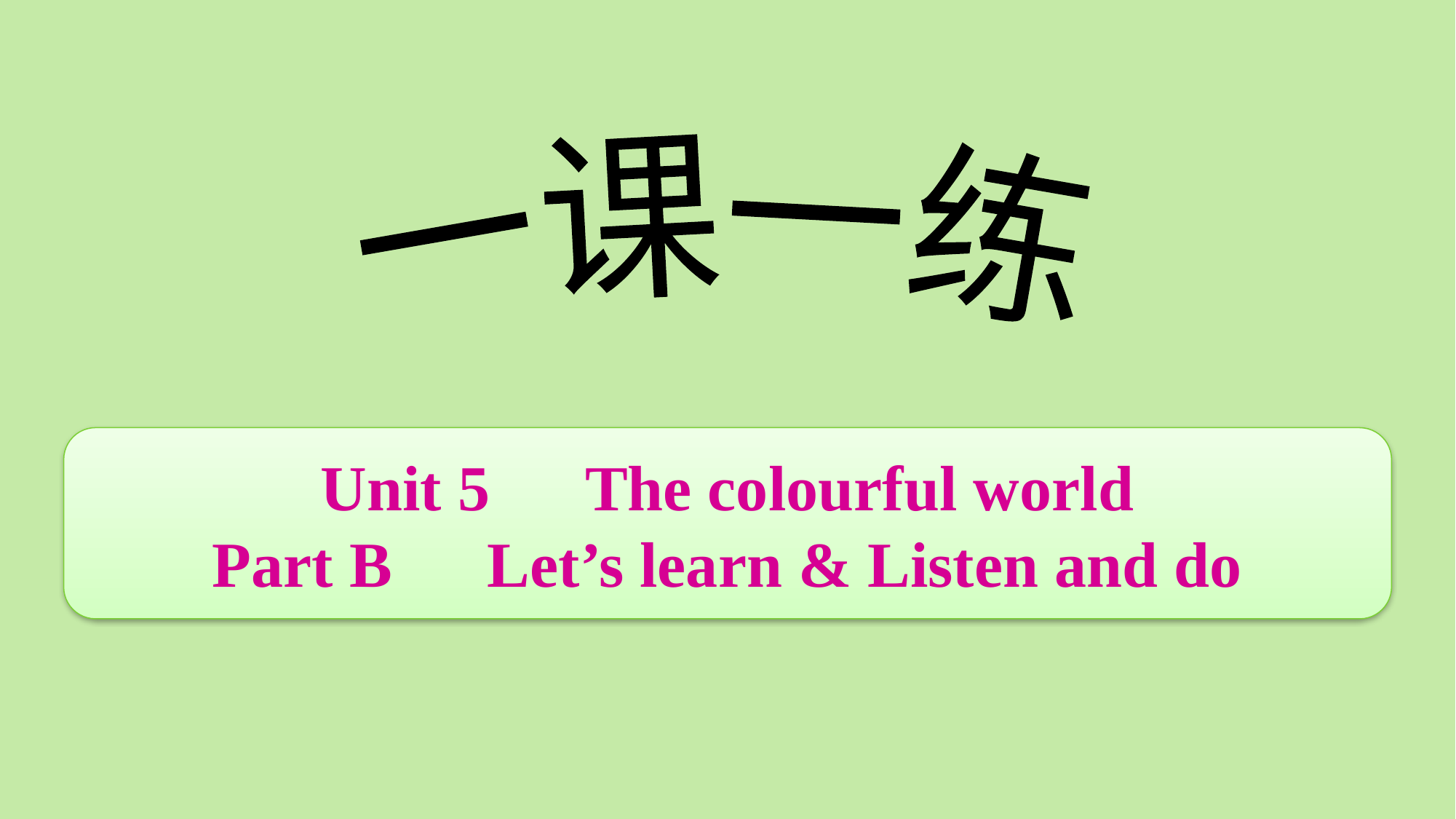

Unit 5　The colourful world
Part B　Let’s learn & Listen and do